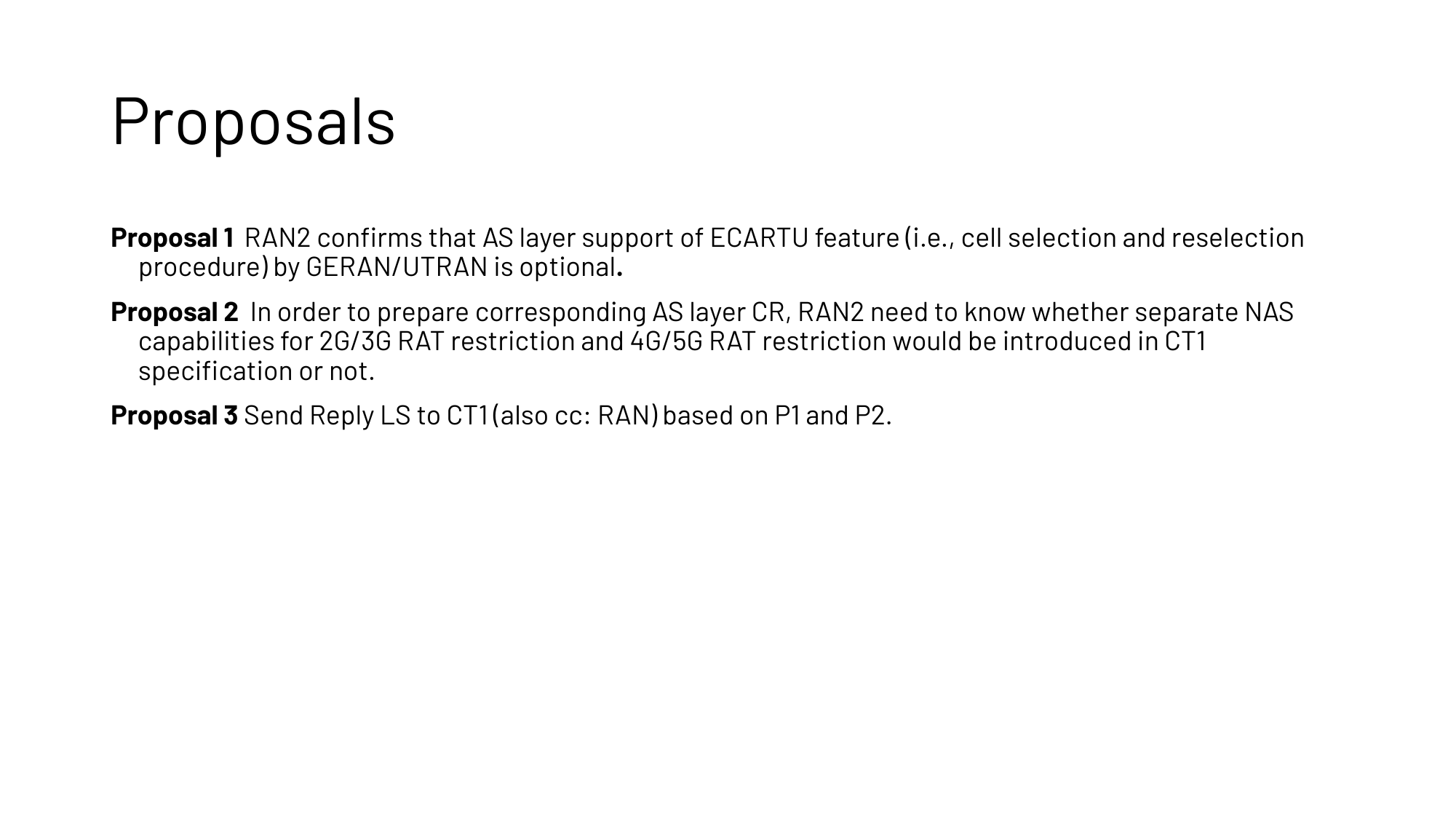

# Proposals
Proposal 1  RAN2 confirms that AS layer support of ECARTU feature (i.e., cell selection and reselection procedure) by GERAN/UTRAN is optional.
Proposal 2  In order to prepare corresponding AS layer CR, RAN2 need to know whether separate NAS capabilities for 2G/3G RAT restriction and 4G/5G RAT restriction would be introduced in CT1 specification or not.
Proposal 3 Send Reply LS to CT1 (also cc: RAN) based on P1 and P2.